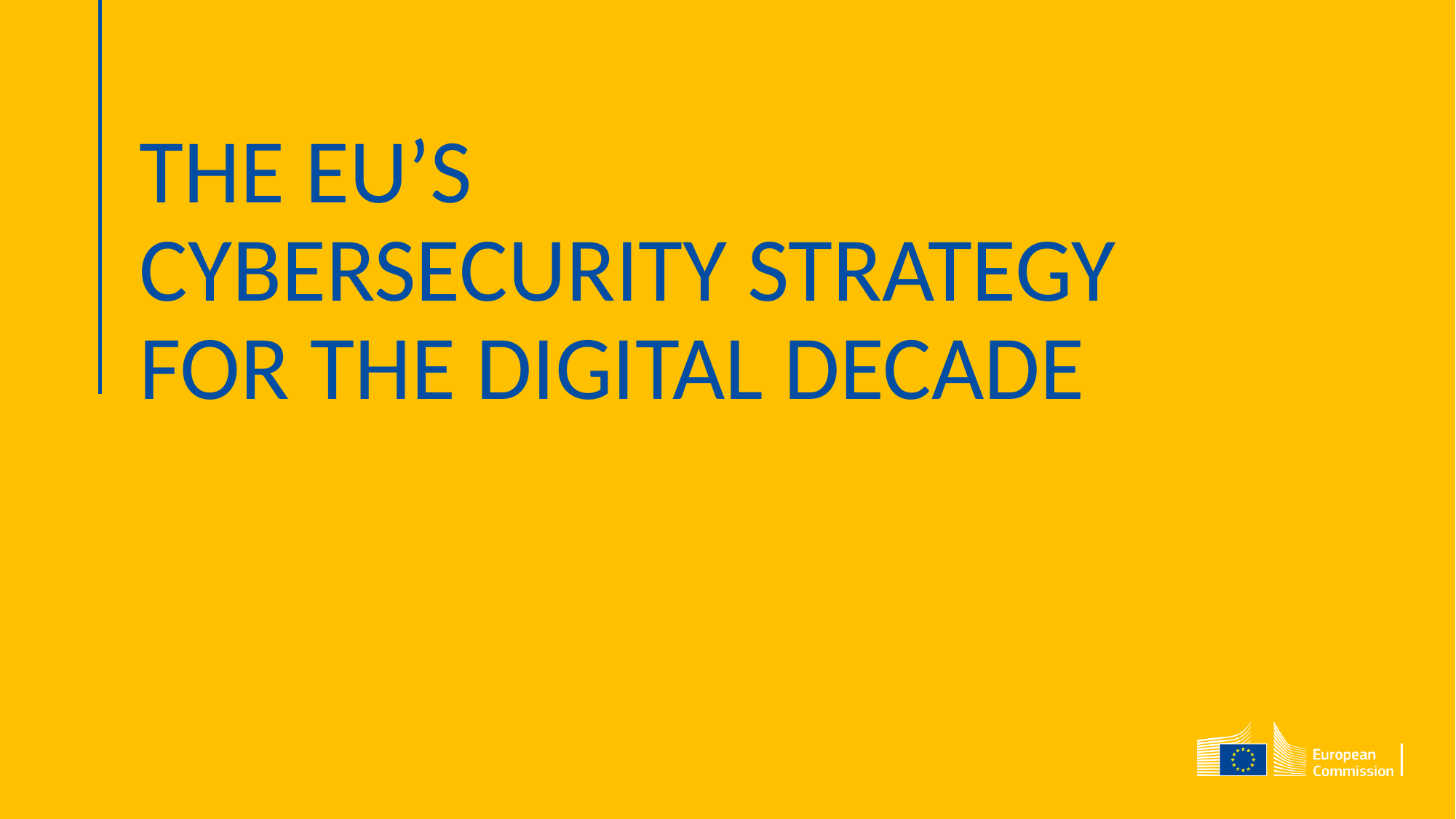

# THE EU’S CYBERSECURITY STRATEGY FOR THE DIGITAL DECADE